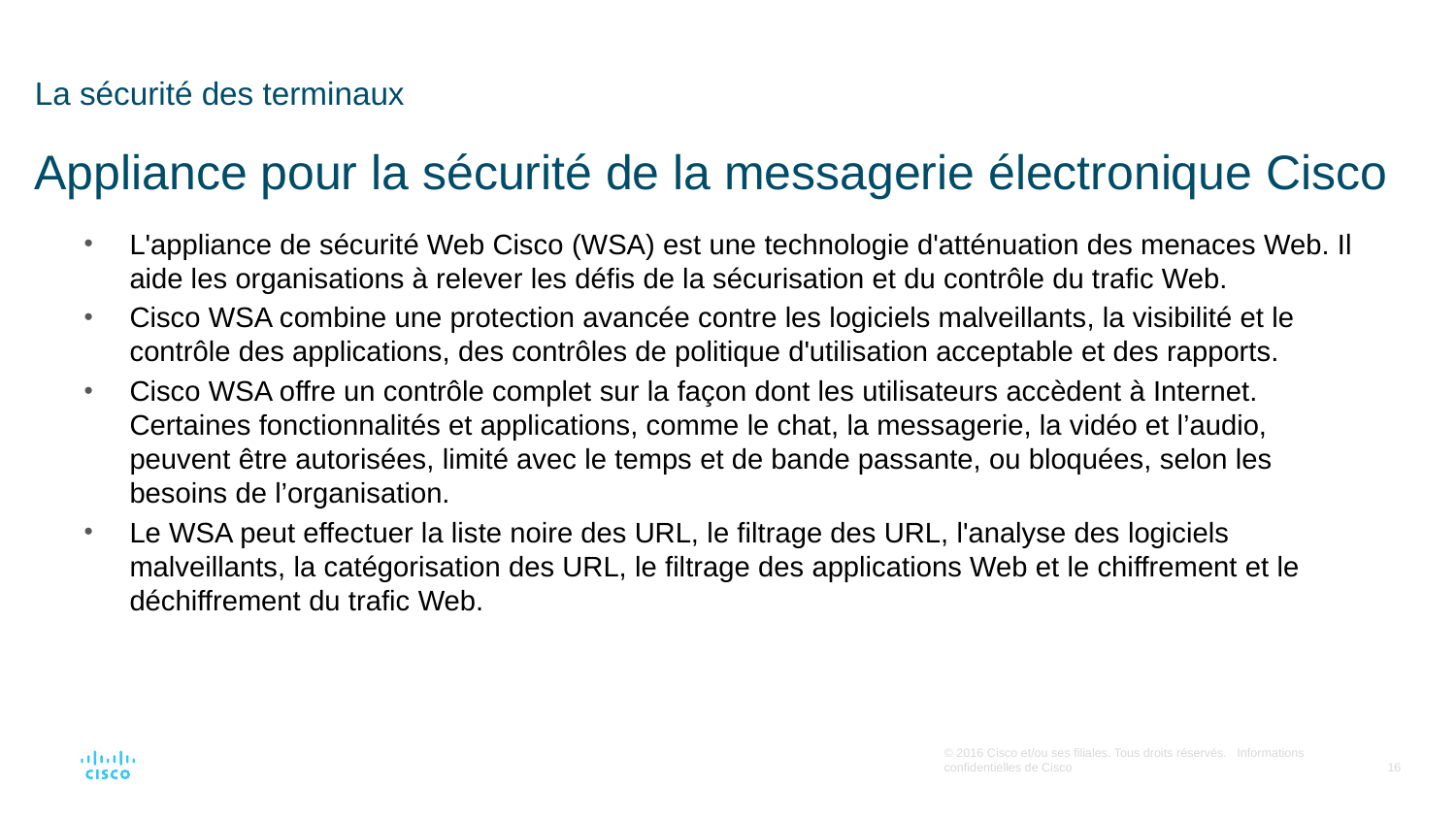

# La sécurité des terminaux Appliance pour la sécurité de la messagerie électronique Cisco
L'appliance de sécurité Web Cisco (WSA) est une technologie d'atténuation des menaces Web. Il aide les organisations à relever les défis de la sécurisation et du contrôle du trafic Web.
Cisco WSA combine une protection avancée contre les logiciels malveillants, la visibilité et le contrôle des applications, des contrôles de politique d'utilisation acceptable et des rapports.
Cisco WSA offre un contrôle complet sur la façon dont les utilisateurs accèdent à Internet. Certaines fonctionnalités et applications, comme le chat, la messagerie, la vidéo et l’audio, peuvent être autorisées, limité avec le temps et de bande passante, ou bloquées, selon les besoins de l’organisation.
Le WSA peut effectuer la liste noire des URL, le filtrage des URL, l'analyse des logiciels malveillants, la catégorisation des URL, le filtrage des applications Web et le chiffrement et le déchiffrement du trafic Web.